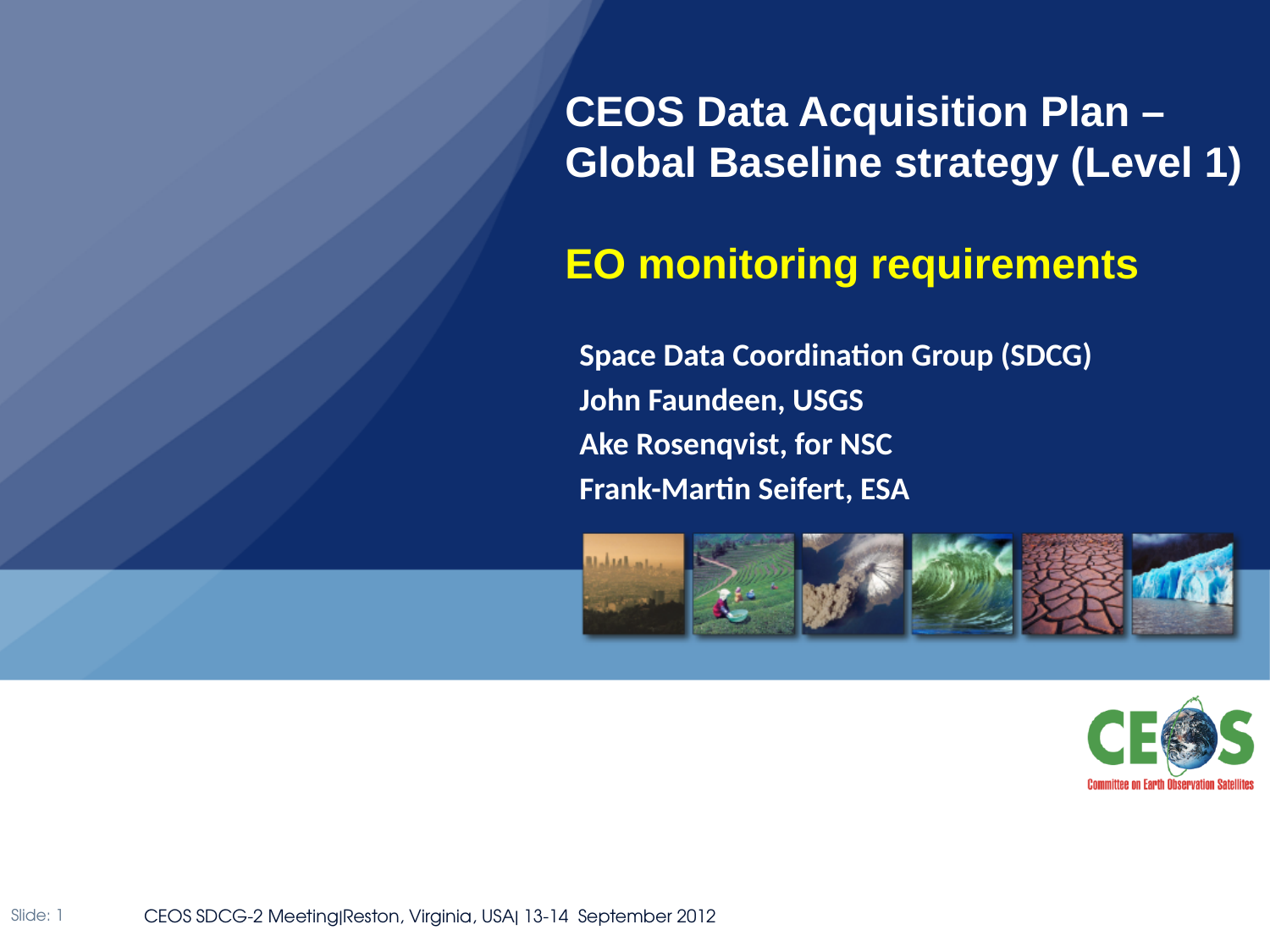

# CEOS Data Acquisition Plan – Global Baseline strategy (Level 1) EO monitoring requirements
Space Data Coordination Group (SDCG)
John Faundeen, USGS
Ake Rosenqvist, for NSC
Frank-Martin Seifert, ESA